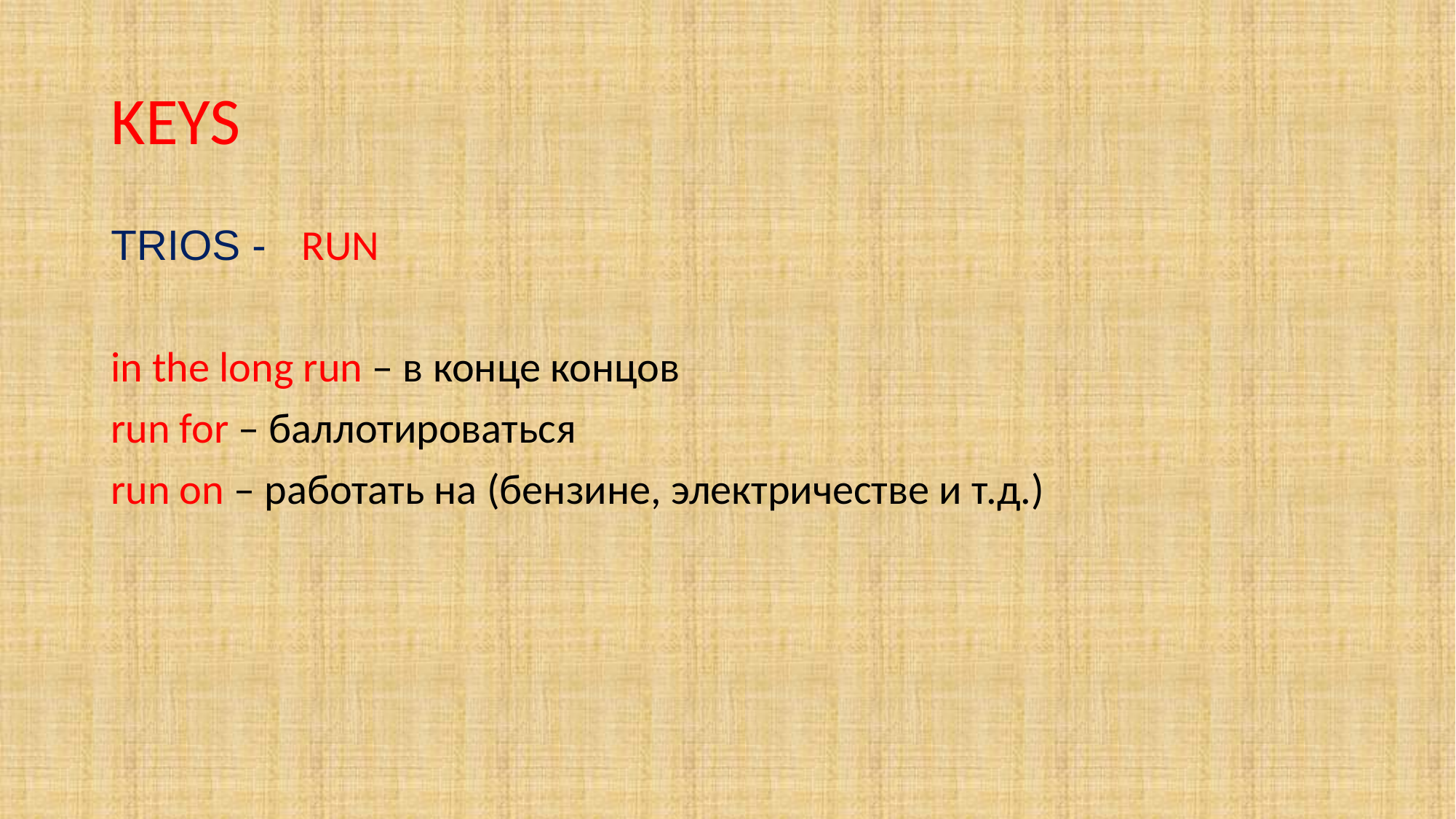

# KEYS
TRIOS -   RUN

in the long run – в конце концов
run for – баллотироваться
run on – работать на (бензине, электричестве и т.д.)